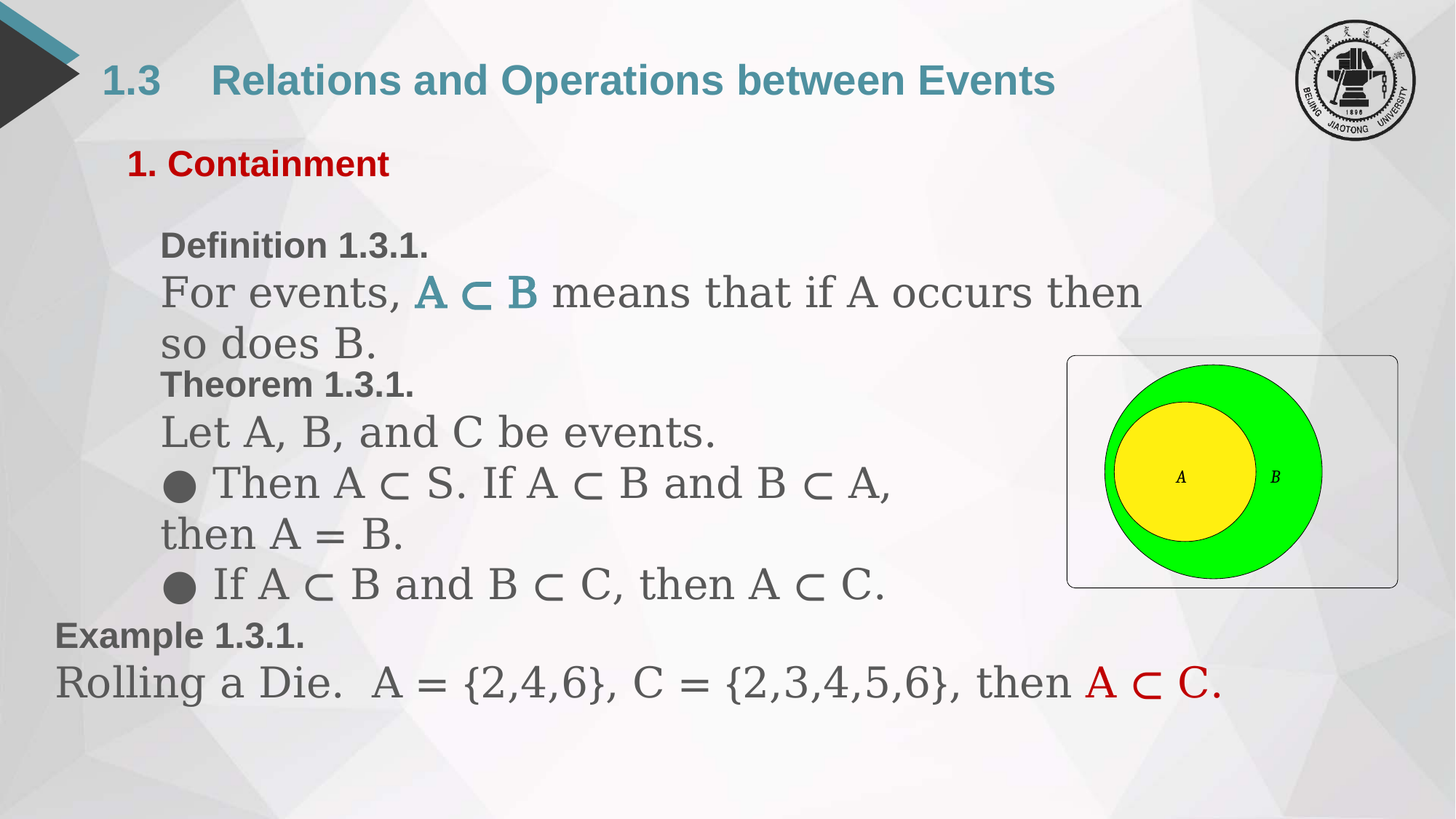

# 1.3	Relations and Operations between Events
1. Containment
Definition 1.3.1.
For events, A ⊂ B means that if A occurs then so does B.
Theorem 1.3.1.
Let A, B, and C be events.
● Then A ⊂ S. If A ⊂ B and B ⊂ A, then A = B.
● If A ⊂ B and B ⊂ C, then A ⊂ C.

A
B
Example 1.3.1.
Rolling a Die.  A = {2,4,6}, C = {2,3,4,5,6}, then A ⊂ C.